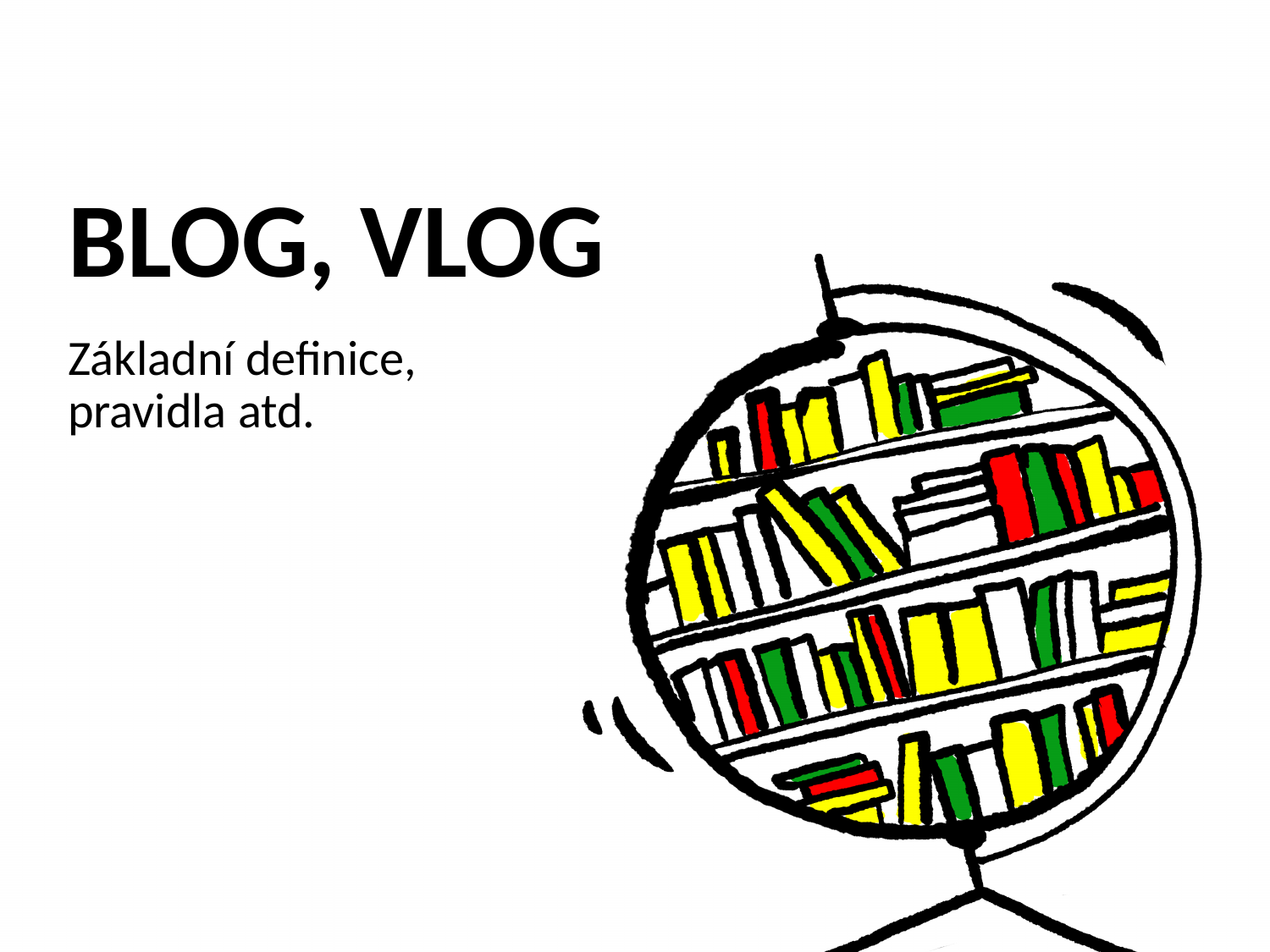

# BLOG, VLOG
Základní definice,
pravidla atd.